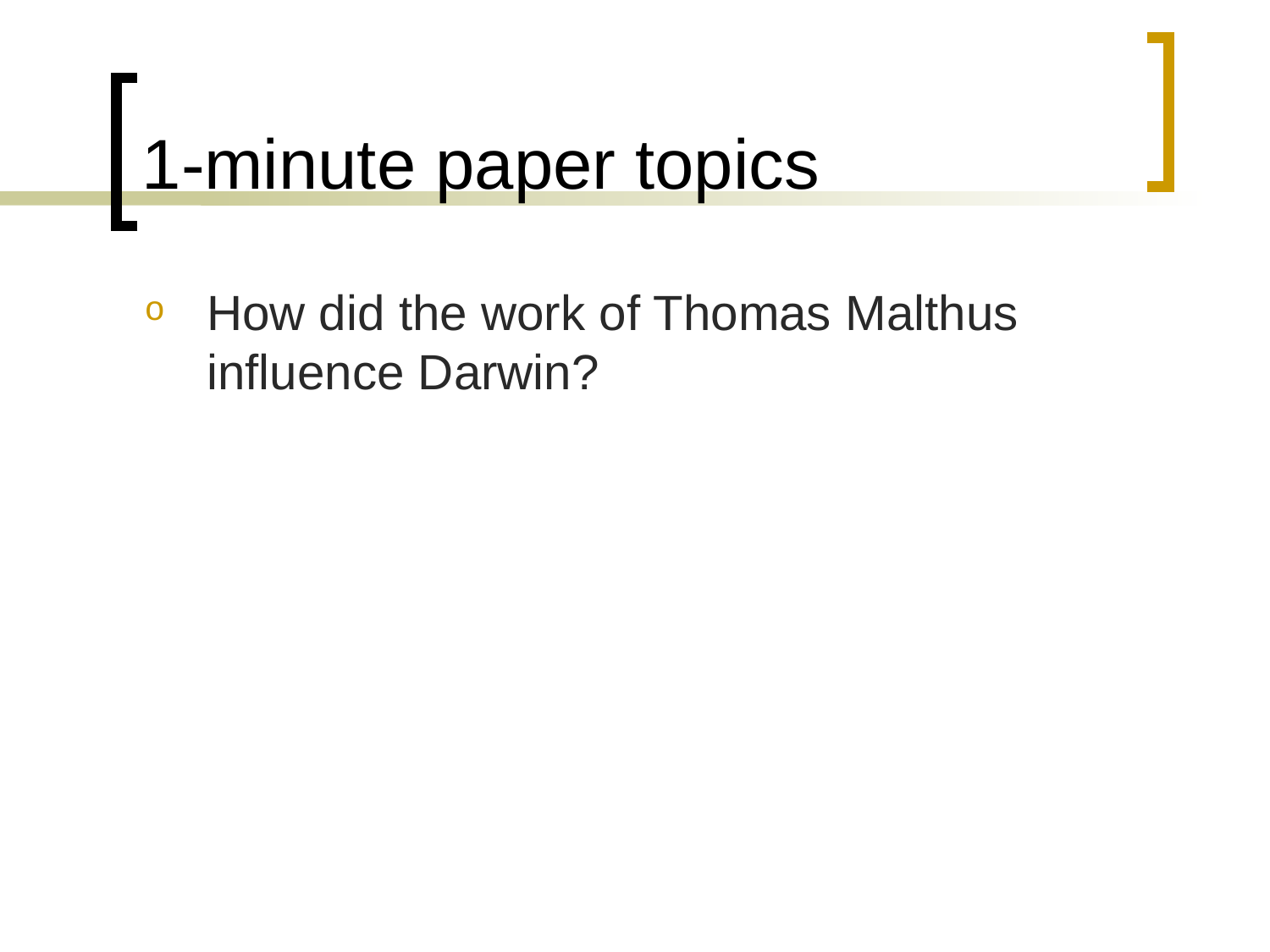

# 1-minute paper topics
How did the work of Thomas Malthus influence Darwin?